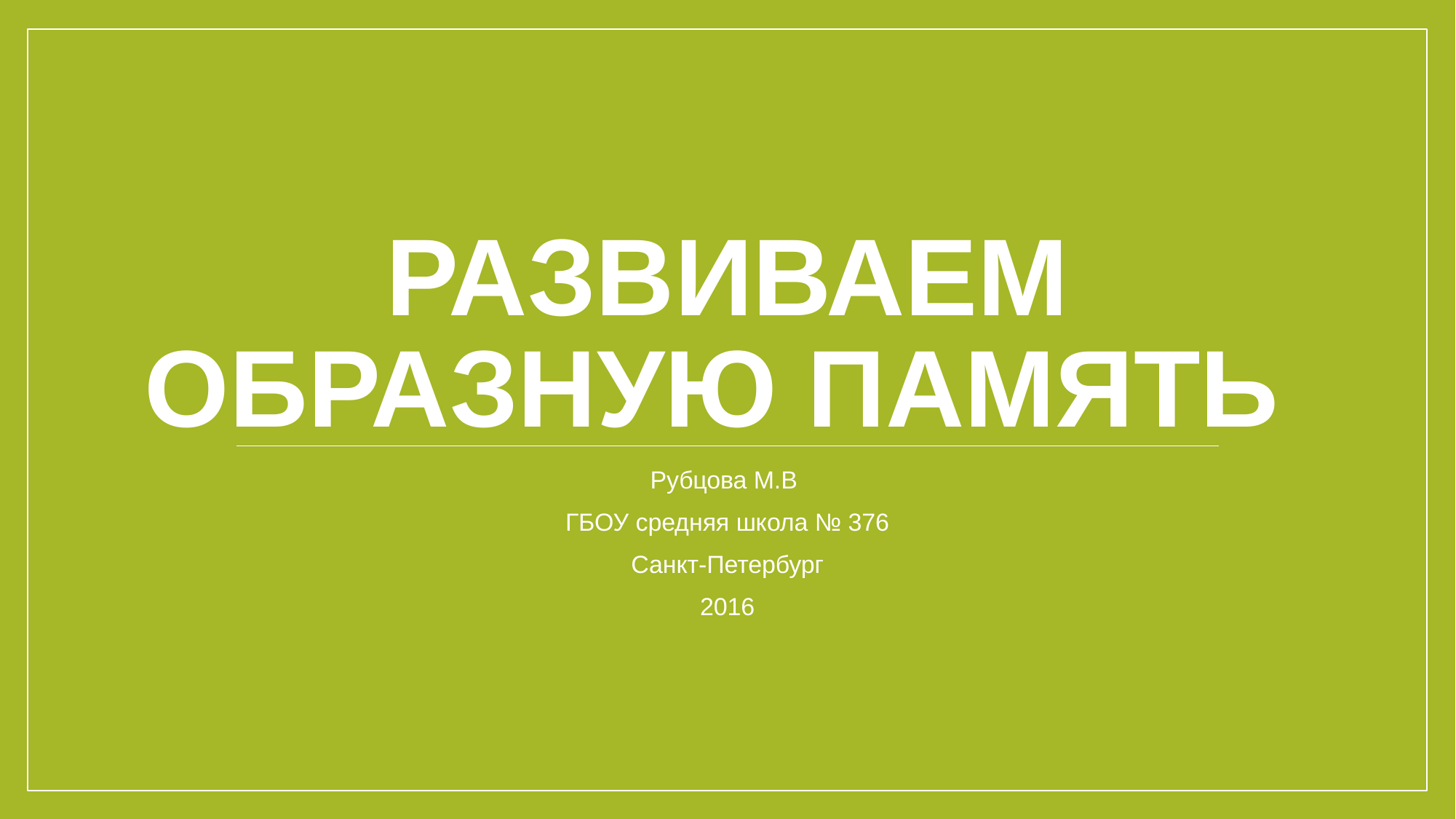

# Развиваем образную Память
Рубцова М.В
ГБОУ средняя школа № 376
Санкт-Петербург
2016